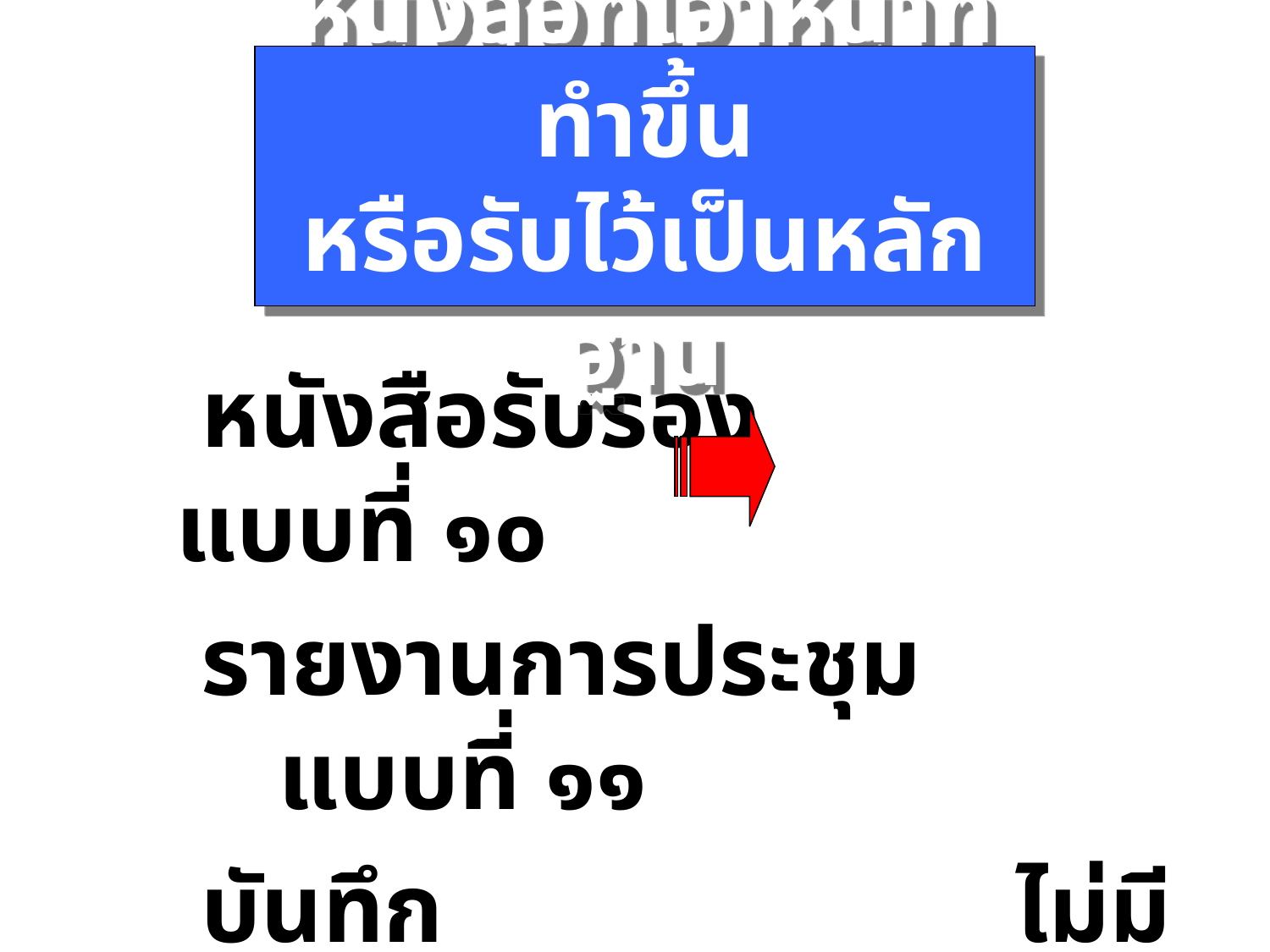

หนังสือที่เจ้าหน้าที่ทำขึ้น
หรือรับไว้เป็นหลักฐาน
      หนังสือรับรอง                       แบบที่ ๑๐
      รายงานการประชุม      	    แบบที่ ๑๑
      บันทึก				   ไม่มีแบบ
      หนังสืออื่น				   ไม่มีแบบ